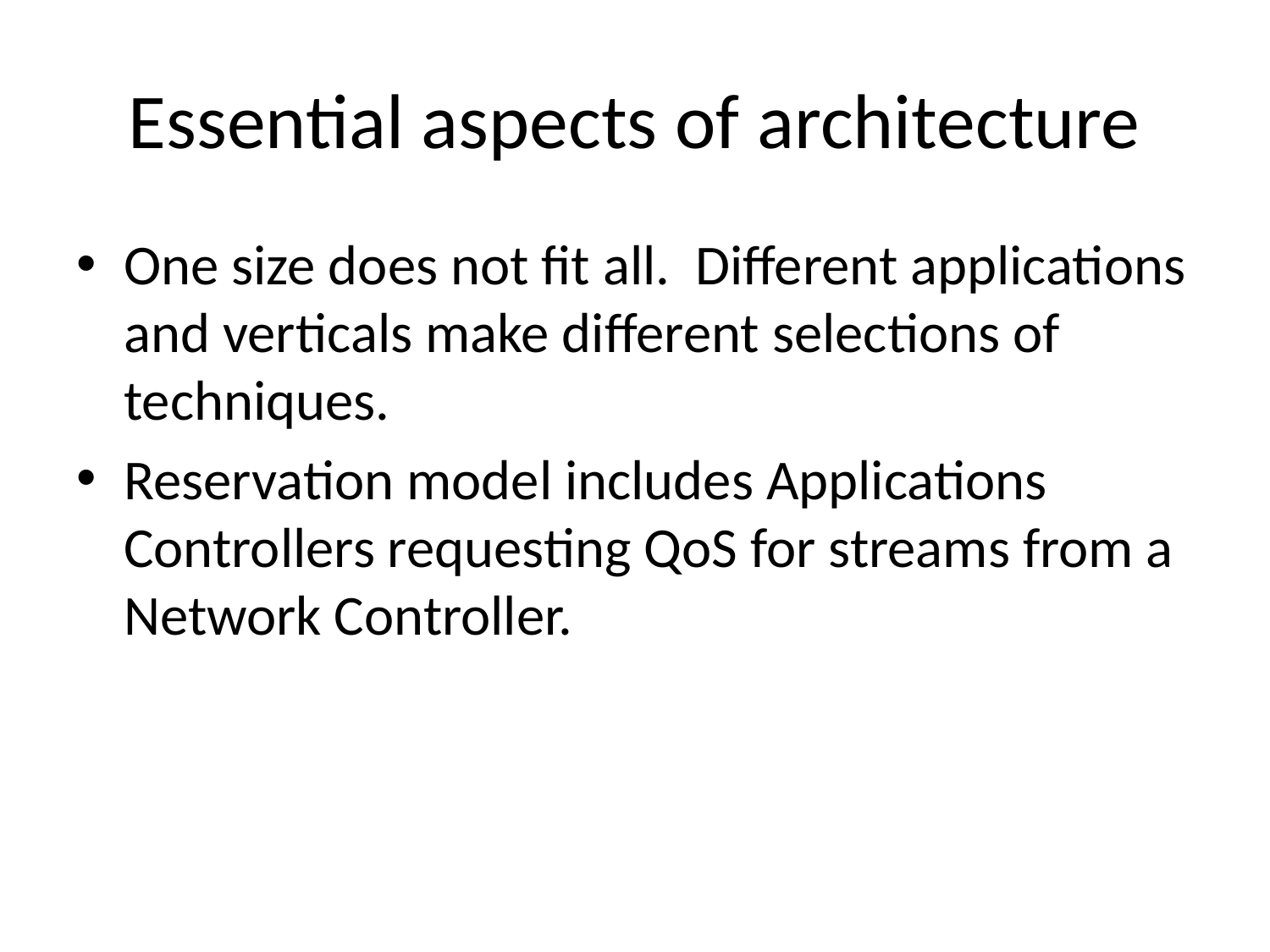

# Essential aspects of architecture
One size does not fit all.  Different applications and verticals make different selections of techniques.
Reservation model includes Applications Controllers requesting QoS for streams from a Network Controller.